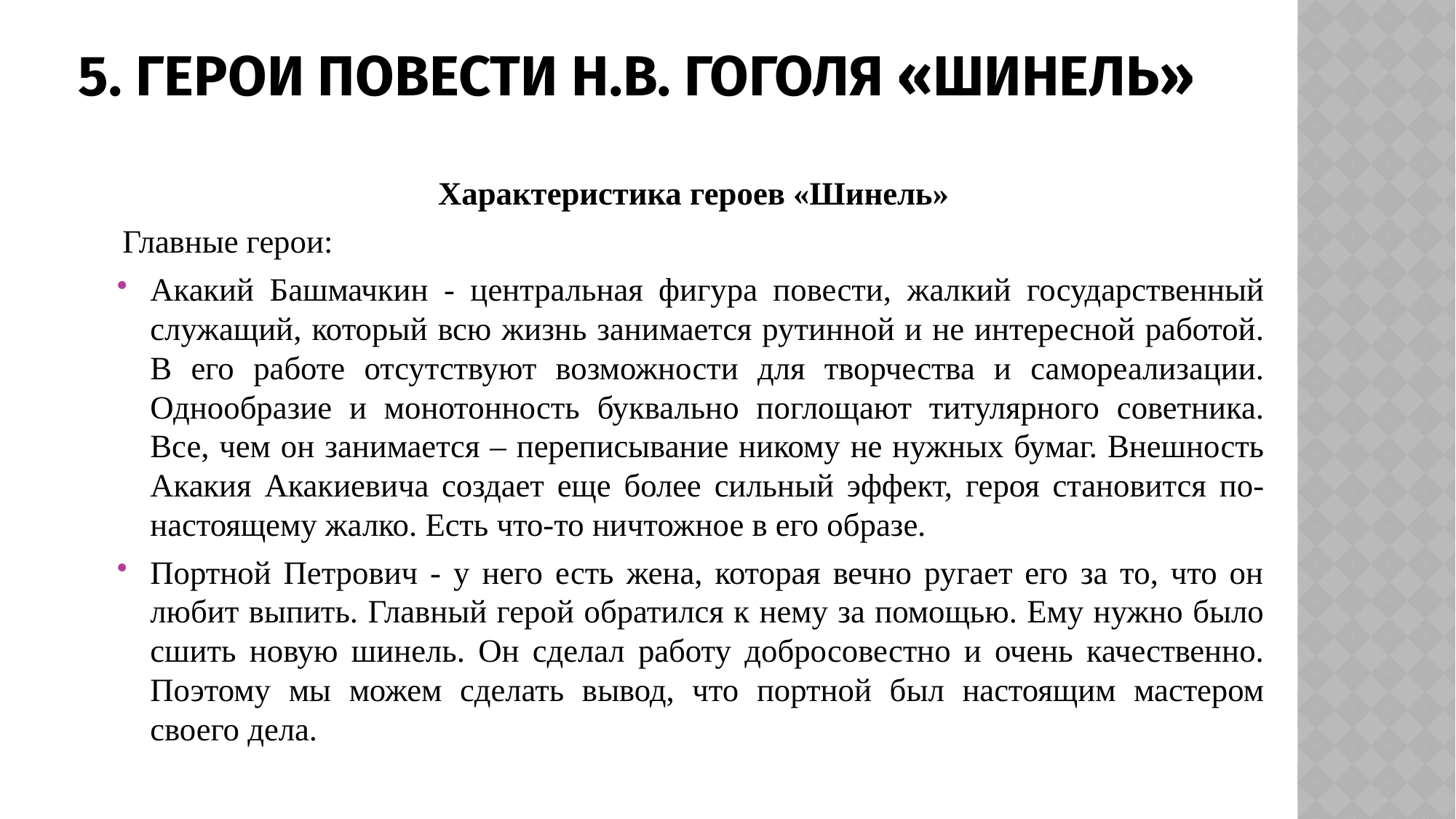

# 5. Герои повести Н.В. Гоголя «Шинель»
Характеристика героев «Шинель»
Главные герои:
Акакий Башмачкин - центральная фигура повести, жалкий государственный служащий, который всю жизнь занимается рутинной и не интересной работой. В его работе отсутствуют возможности для творчества и самореализации. Однообразие и монотонность буквально поглощают титулярного советника. Все, чем он занимается – переписывание никому не нужных бумаг. Внешность Акакия Акакиевича создает еще более сильный эффект, героя становится по-настоящему жалко. Есть что-то ничтожное в его образе.
Портной Петрович - у него есть жена, которая вечно ругает его за то, что он любит выпить. Главный герой обратился к нему за помощью. Ему нужно было сшить новую шинель. Он сделал работу добросовестно и очень качественно. Поэтому мы можем сделать вывод, что портной был настоящим мастером своего дела.